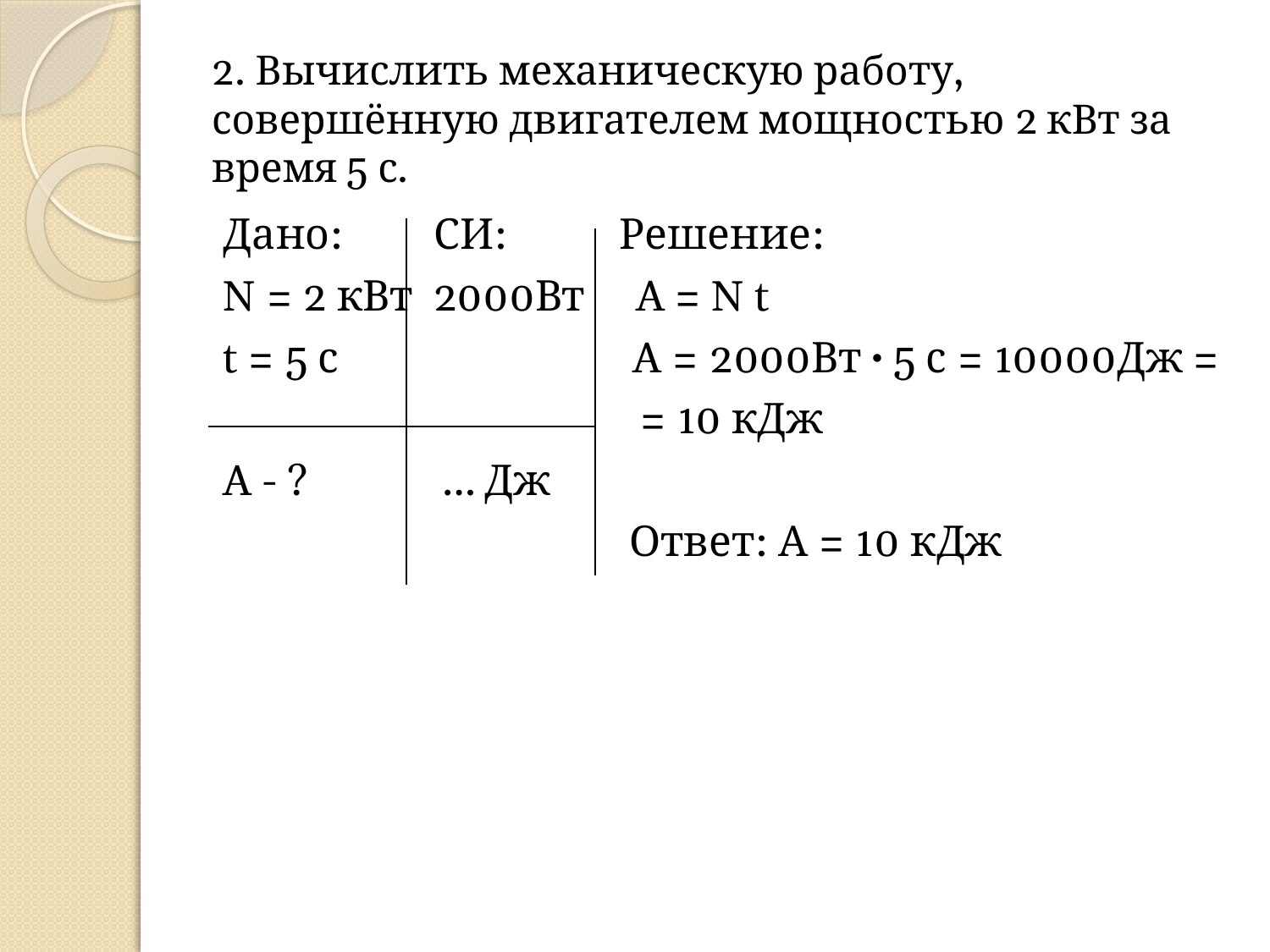

# 2. Вычислить механическую работу, совершённую двигателем мощностью 2 кВт за время 5 с.
Дано:         СИ:           Решение:
N = 2 кВт  2000Вт     A = N t
t = 5 с                             A = 2000Вт ∙ 5 с = 10000Дж =
                                         = 10 кДж
A - ?             … Дж
                                        Ответ: А = 10 кДж